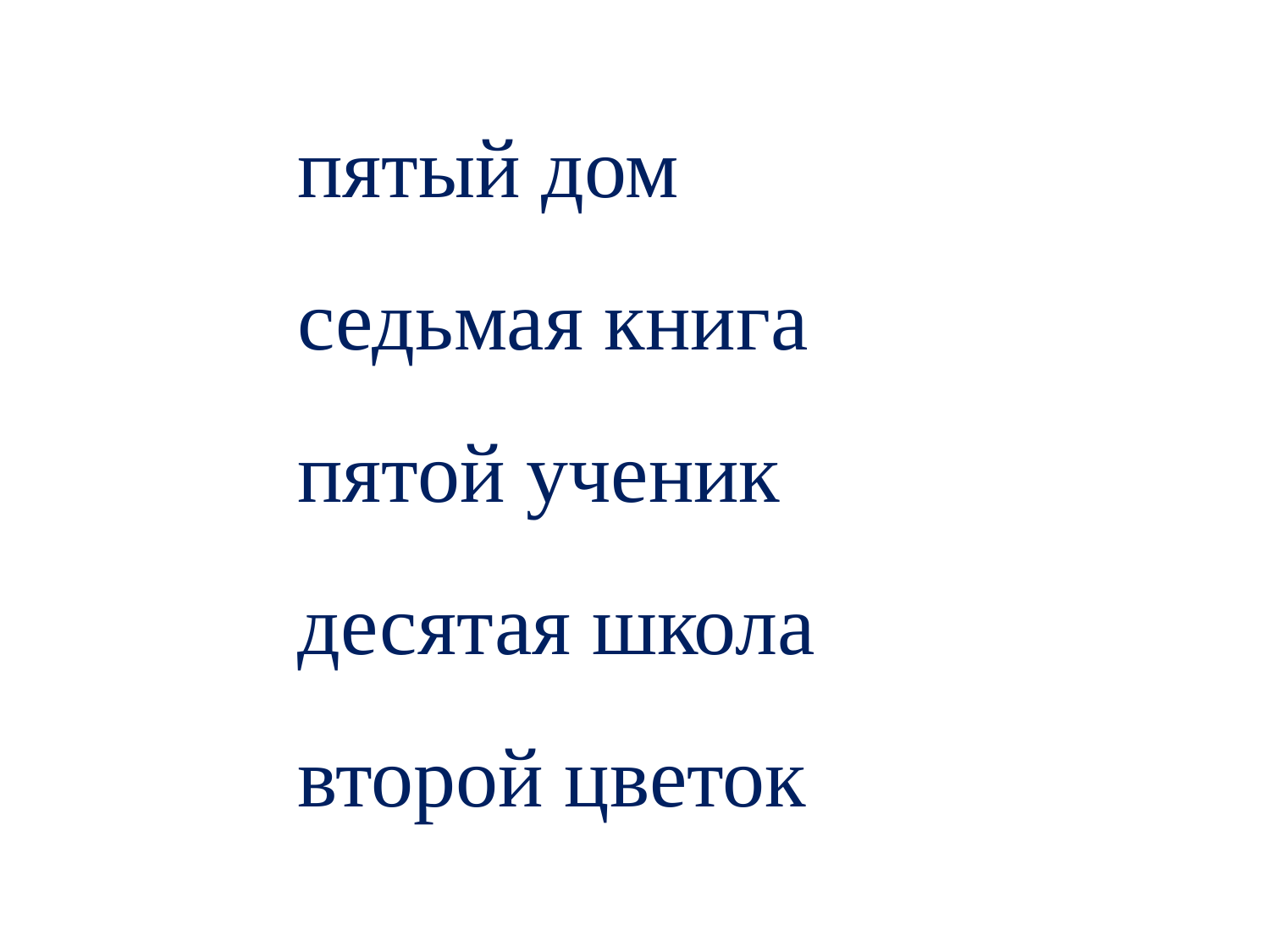

пятый дом
седьмая книга
пятой ученик
десятая школа
второй цветок